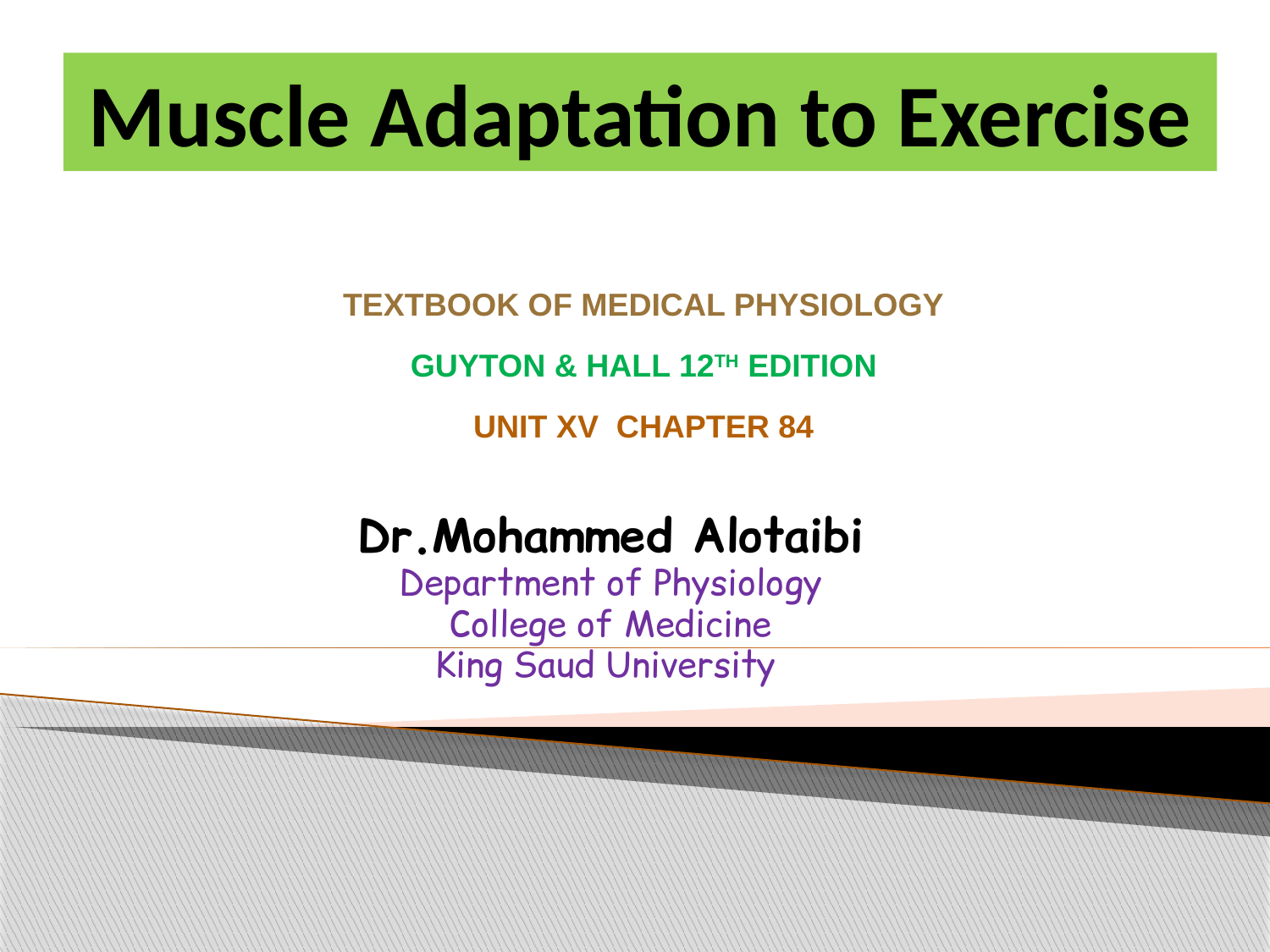

Muscle Adaptation to Exercise
#
TEXTBOOK OF MEDICAL PHYSIOLOGY

GUYTON & HALL 12TH EDITION

UNIT XV  CHAPTER 84
Dr.Mohammed Alotaibi
Department of Physiology
College of Medicine
King Saud University